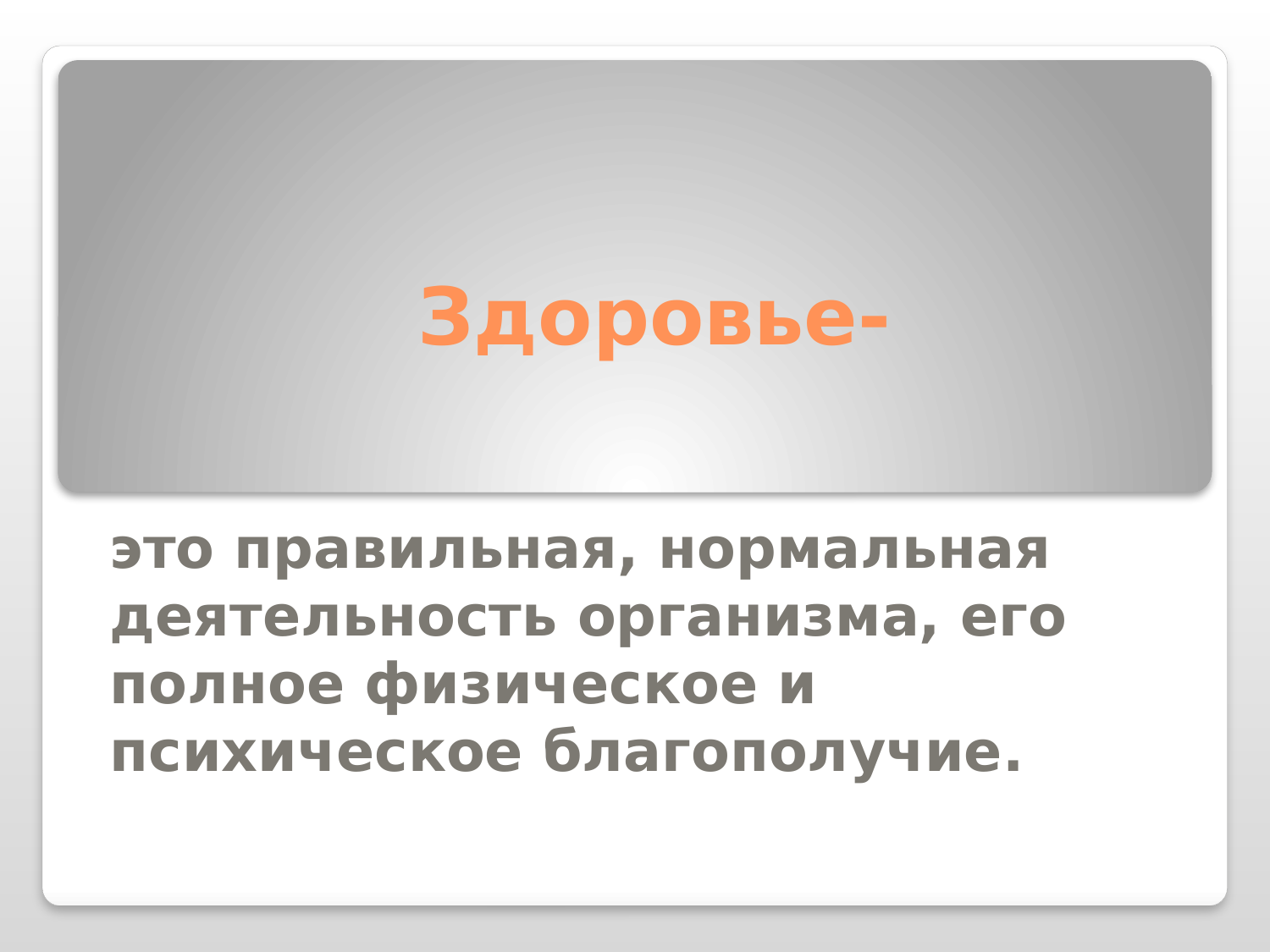

# Здоровье-
это правильная, нормальная деятельность организма, его полное физическое и психическое благополучие.